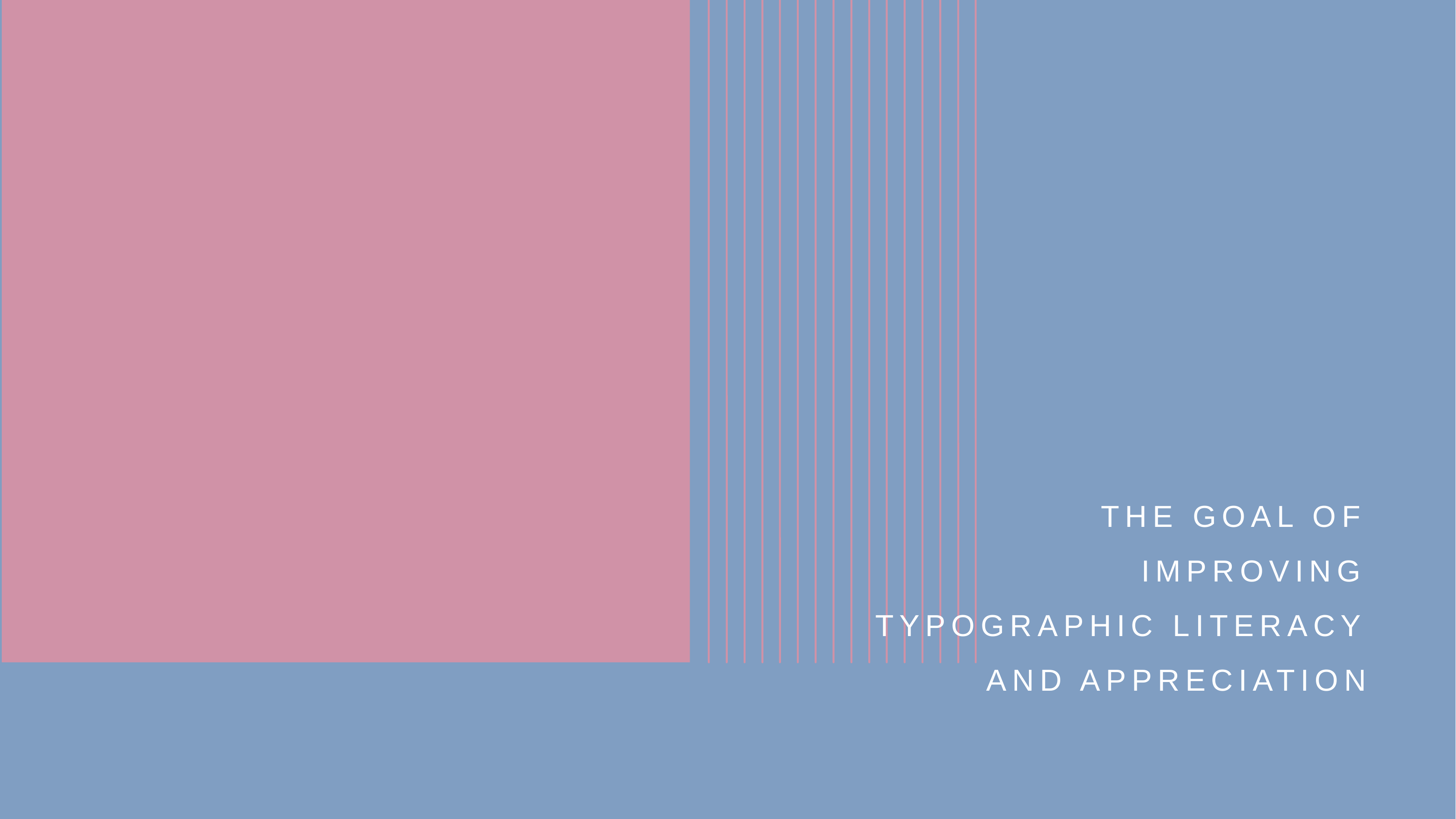

THE GOAL OF IMPROVING TYPOGRAPHIC LITERACY AND APPRECIATION